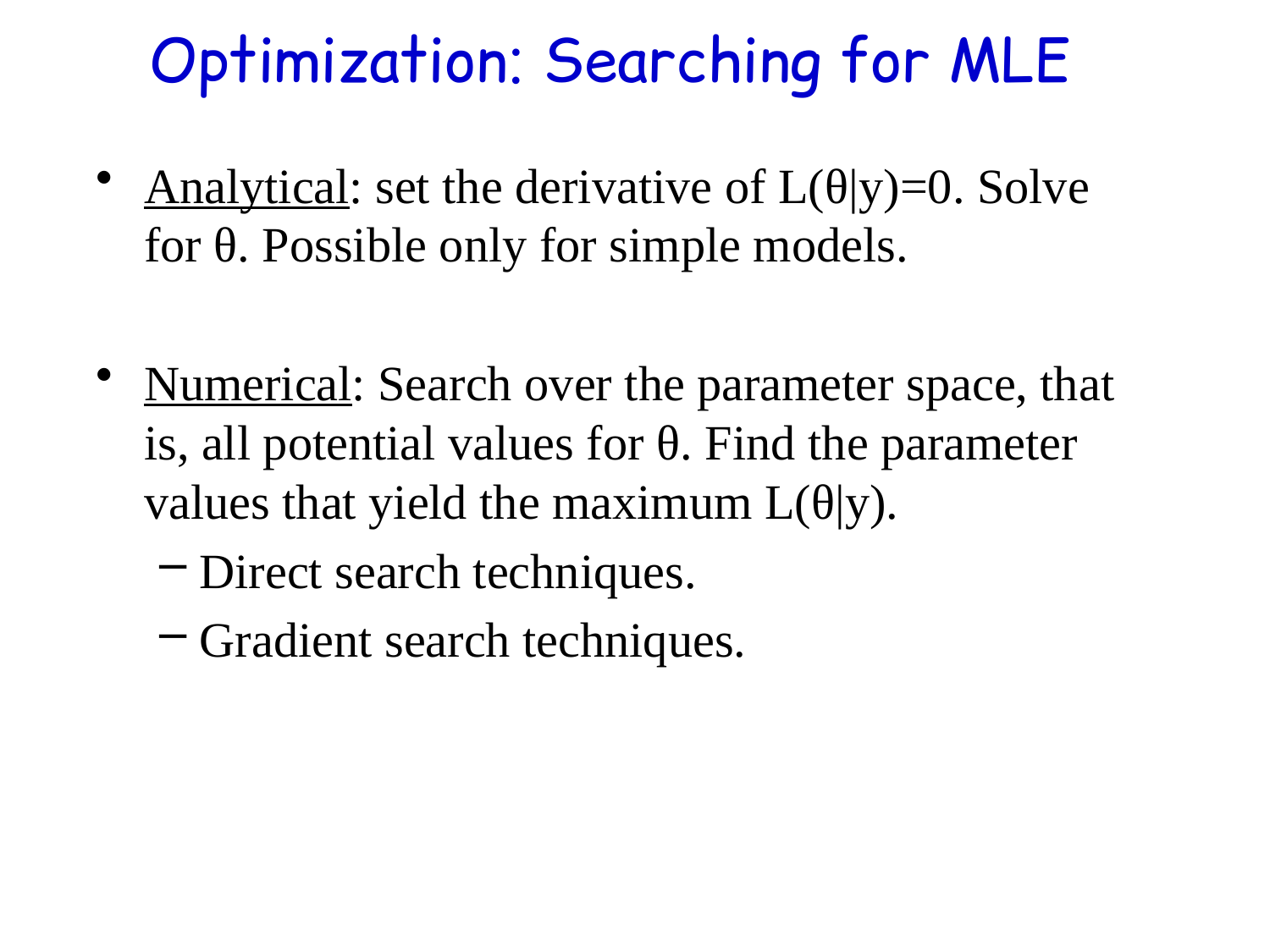

# Optimization: Searching for MLE
Analytical: set the derivative of L(θ|y)=0. Solve for θ. Possible only for simple models.

Numerical: Search over the parameter space, that is, all potential values for θ. Find the parameter values that yield the maximum L(θ|y).
Direct search techniques.
Gradient search techniques.